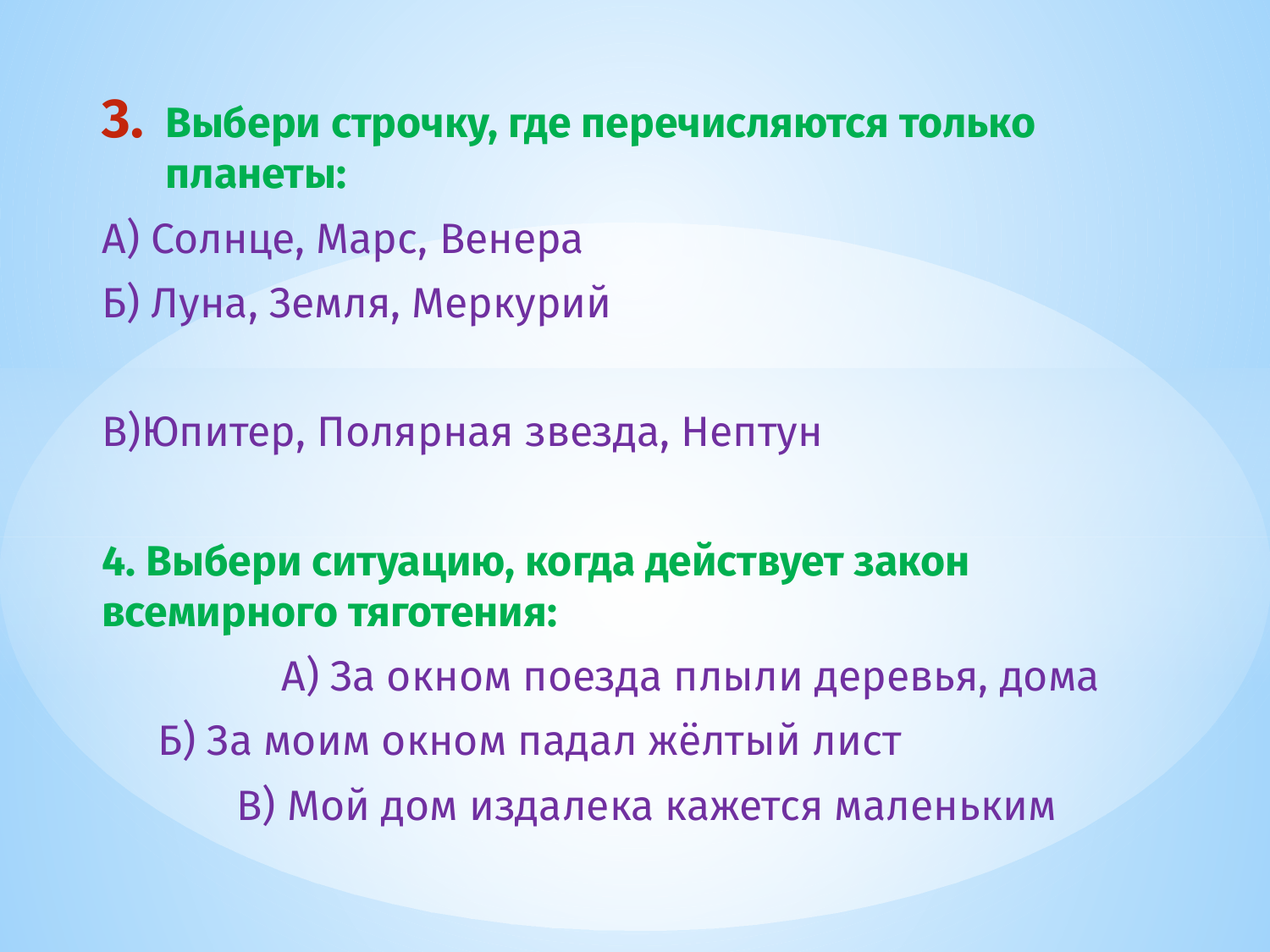

#
Выбери строчку, где перечисляются только планеты:
А) Солнце, Марс, Венера
Б) Луна, Земля, Меркурий

В)Юпитер, Полярная звезда, Нептун

4. Выбери ситуацию, когда действует закон всемирного тяготения:
                А) За окном поезда плыли деревья, дома
     Б) За моим окном падал жёлтый лист
            В) Мой дом издалека кажется маленьким